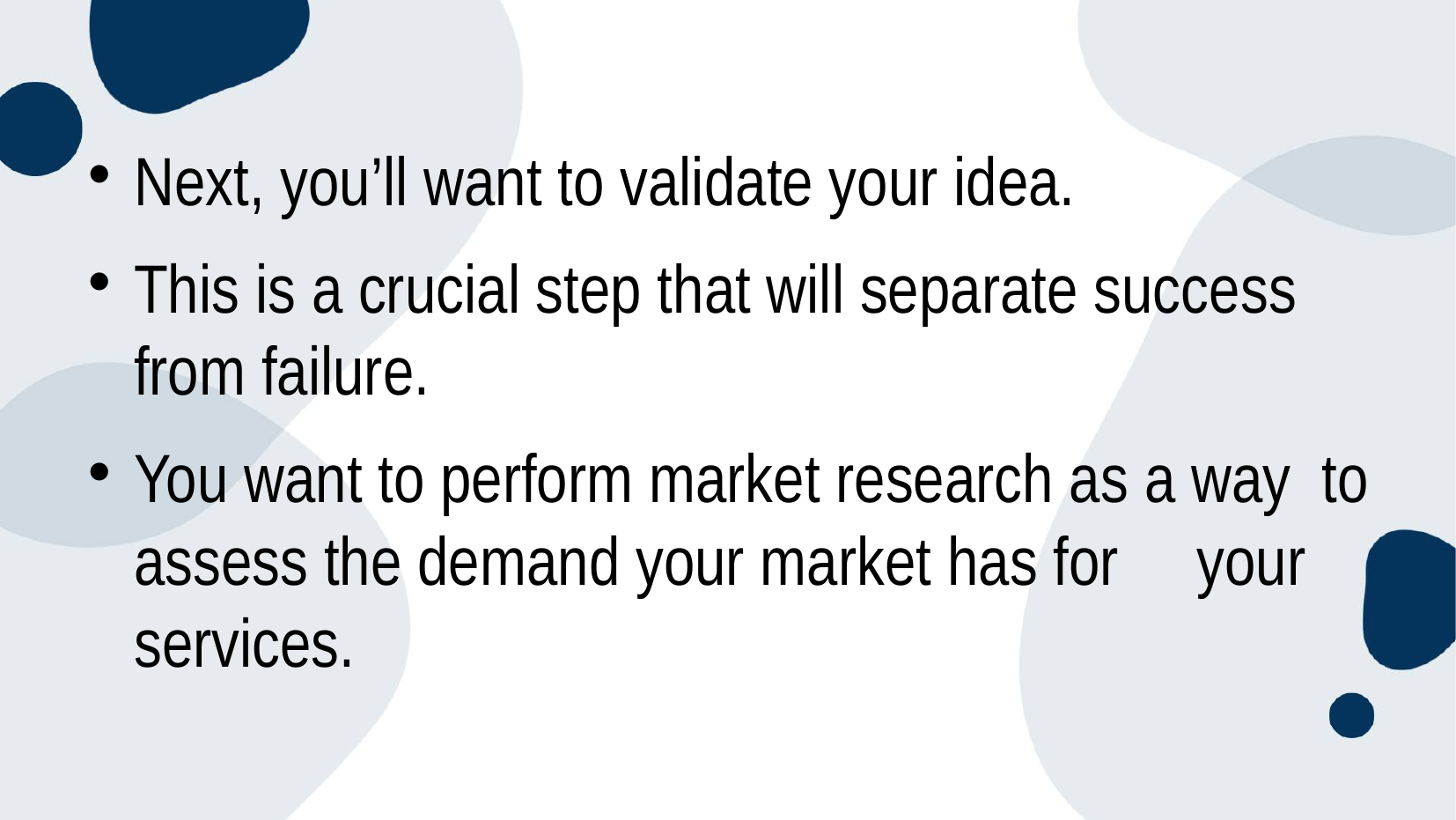

# Next, you’ll want to validate your idea.
This is a crucial step that will separate success from failure.
You want to perform market research as a way  to assess the demand your market has for     your services.